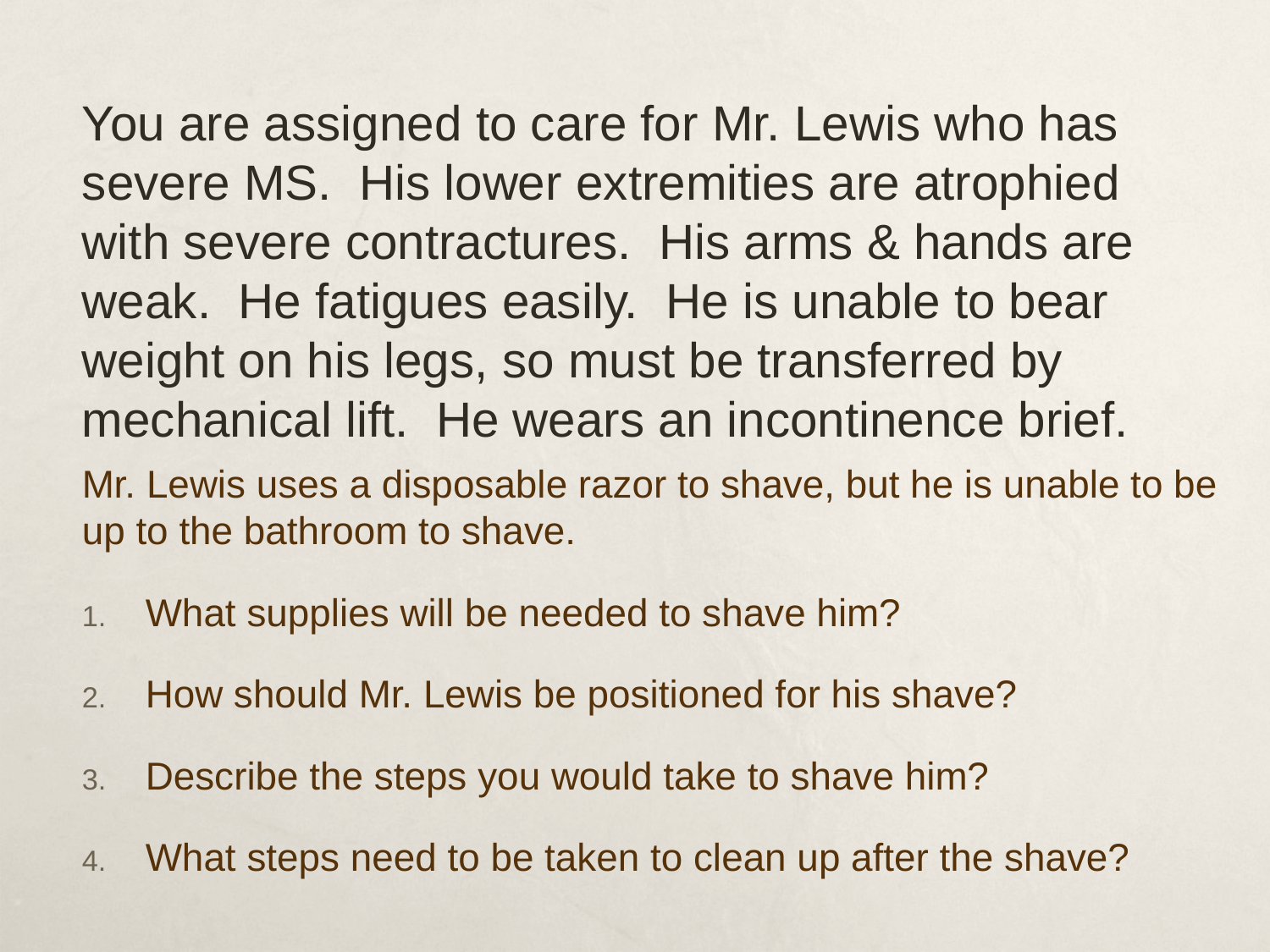

# You are assigned to care for Mr. Lewis who has severe MS.  His lower extremities are atrophied with severe contractures.  His arms & hands are weak.  He fatigues easily.  He is unable to bear weight on his legs, so must be transferred by mechanical lift.  He wears an incontinence brief.
Mr. Lewis uses a disposable razor to shave, but he is unable to be up to the bathroom to shave.
What supplies will be needed to shave him?
How should Mr. Lewis be positioned for his shave?
Describe the steps you would take to shave him?
What steps need to be taken to clean up after the shave?